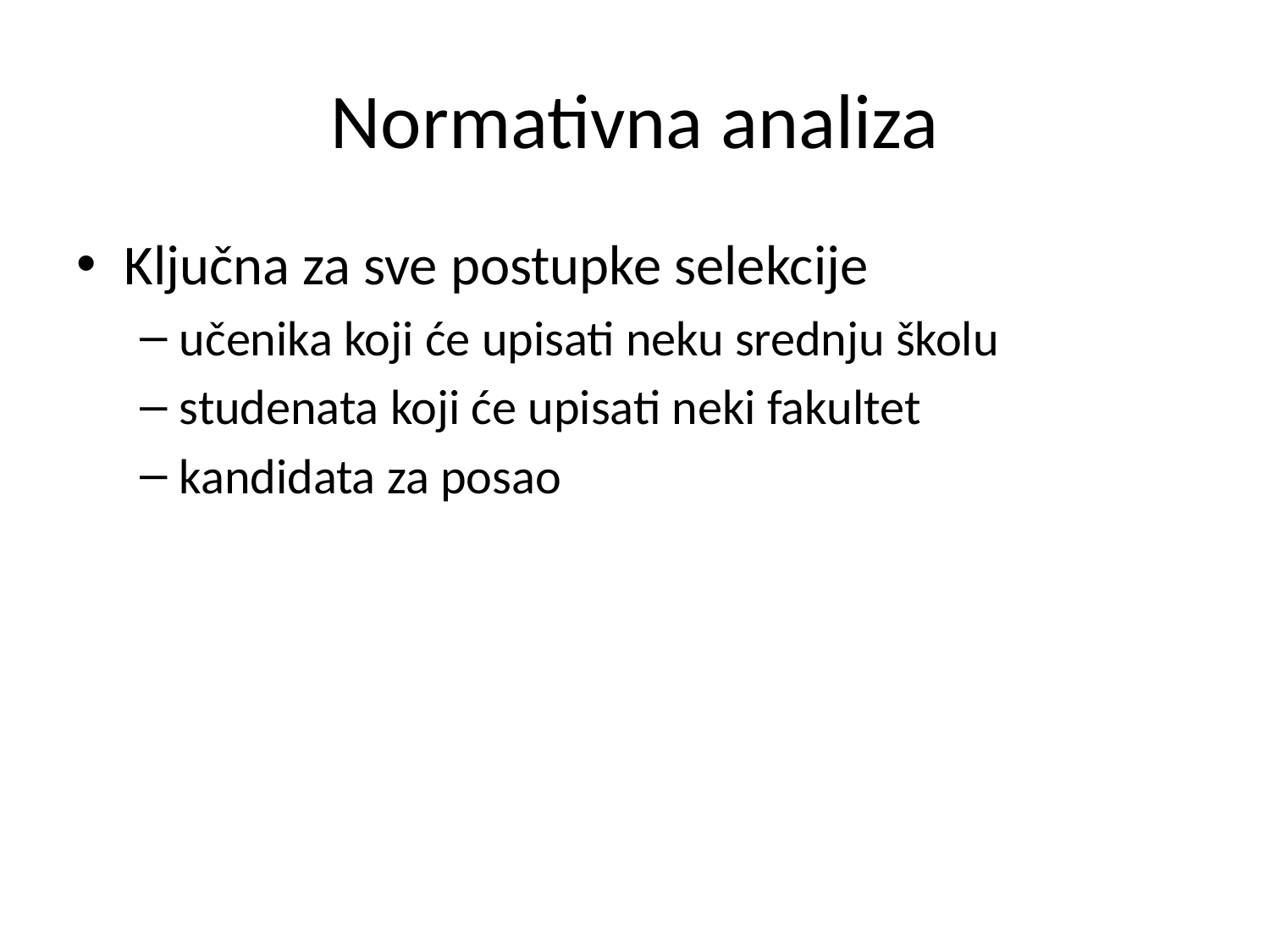

# Normativna analiza
Ključna za sve postupke selekcije
učenika koji će upisati neku srednju školu
studenata koji će upisati neki fakultet
kandidata za posao